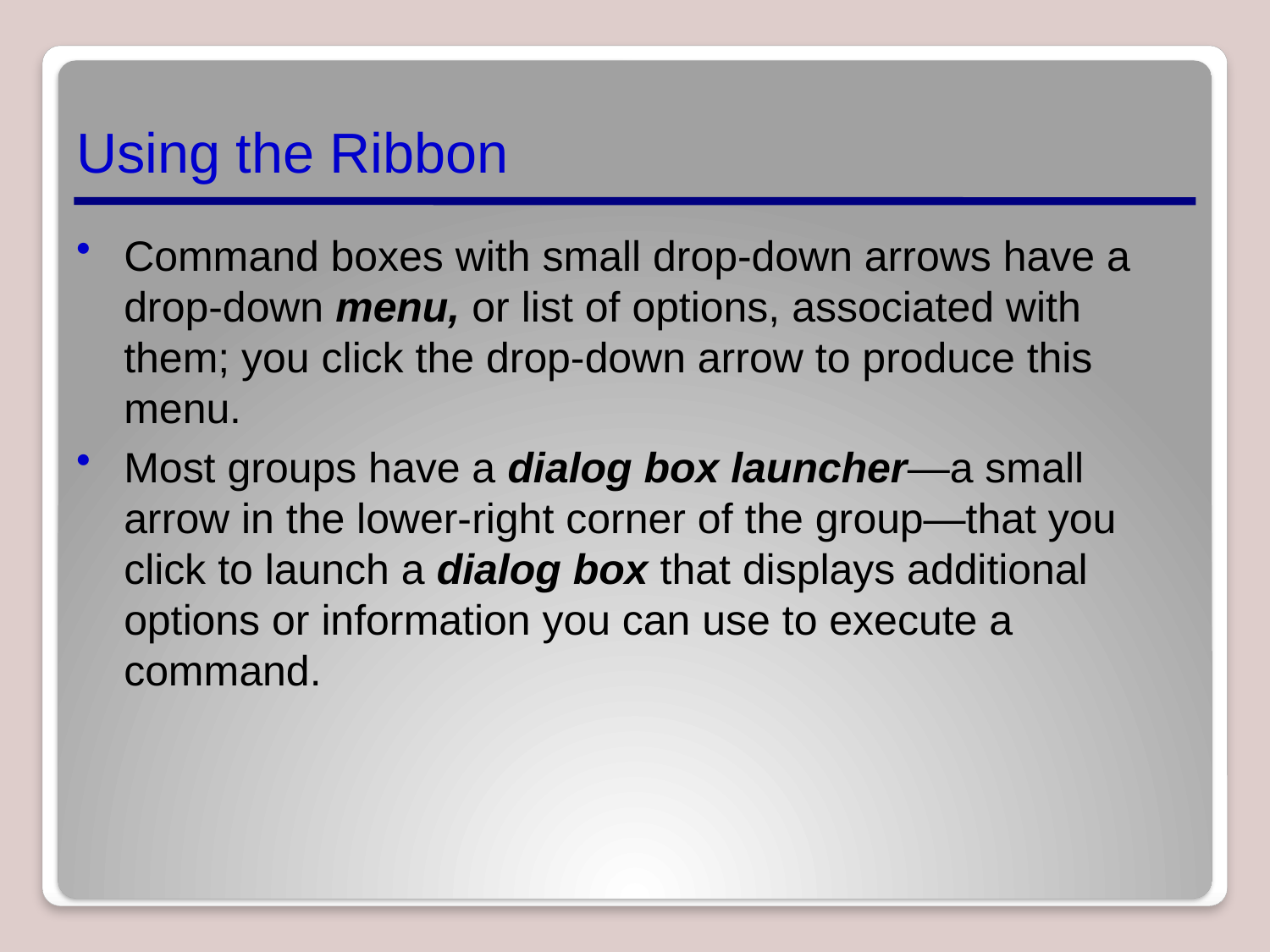

# Using the Ribbon
Command boxes with small drop-down arrows have a drop-down menu, or list of options, associated with them; you click the drop-down arrow to produce this menu.
Most groups have a dialog box launcher—a small arrow in the lower-right corner of the group—that you click to launch a dialog box that displays additional options or information you can use to execute a command.